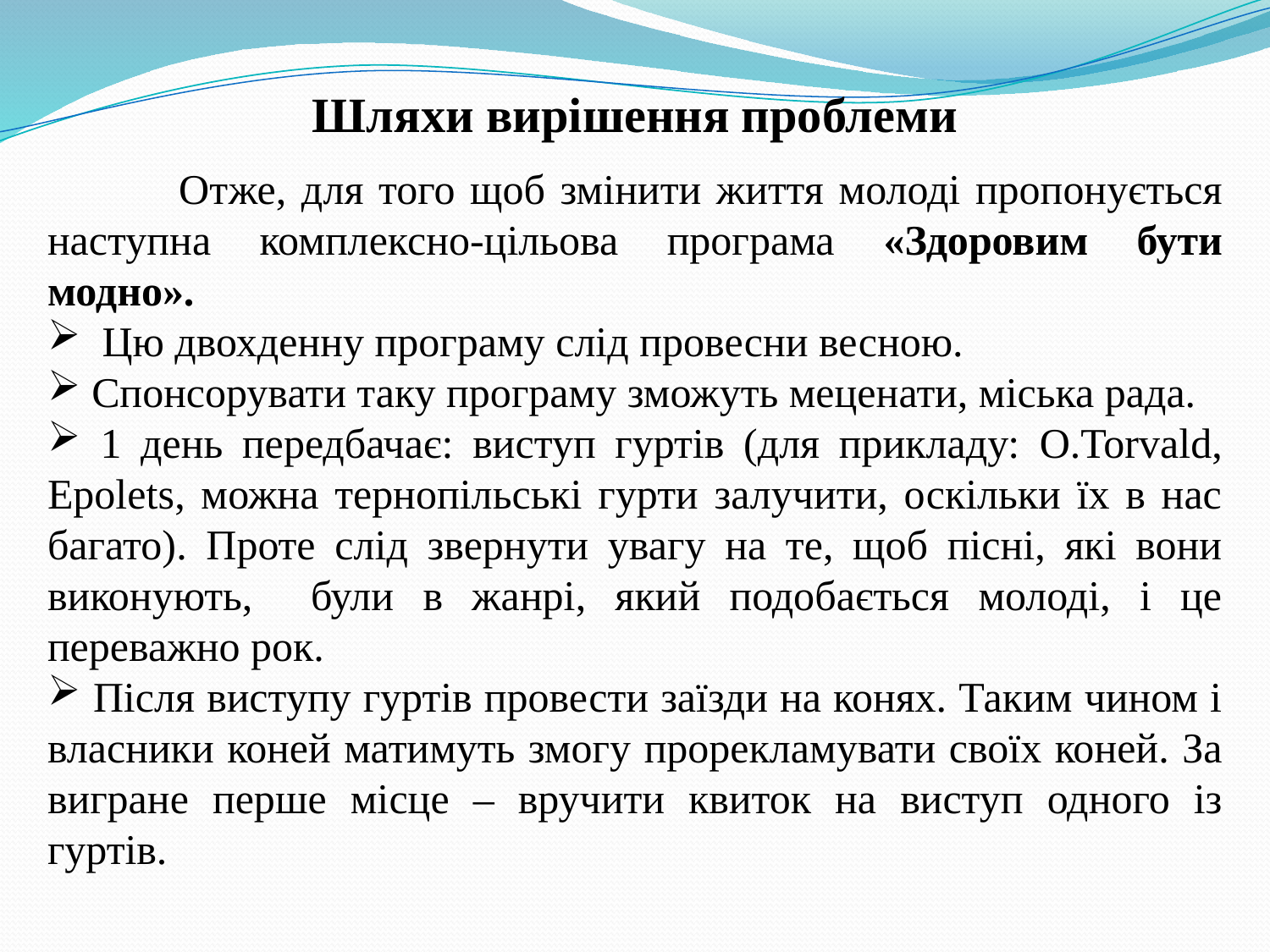

# Шляхи вирішення проблеми
 	Отже, для того щоб змінити життя молоді пропонується наступна комплексно-цільова програма «Здоровим бути модно».
  Цю двохденну програму слід провесни весною.
 Спонсорувати таку програму зможуть меценати, міська рада.
 1 день передбачає: виступ гуртів (для прикладу: O.Torvald, Epolets, можна тернопільські гурти залучити, оскільки їх в нас багато). Проте слід звернути увагу на те, щоб пісні, які вони виконують,  були в жанрі, який подобається молоді, і це переважно рок.
 Після виступу гуртів провести заїзди на конях. Таким чином і власники коней матимуть змогу прорекламувати своїх коней. За вигране перше місце – вручити квиток на виступ одного із гуртів.